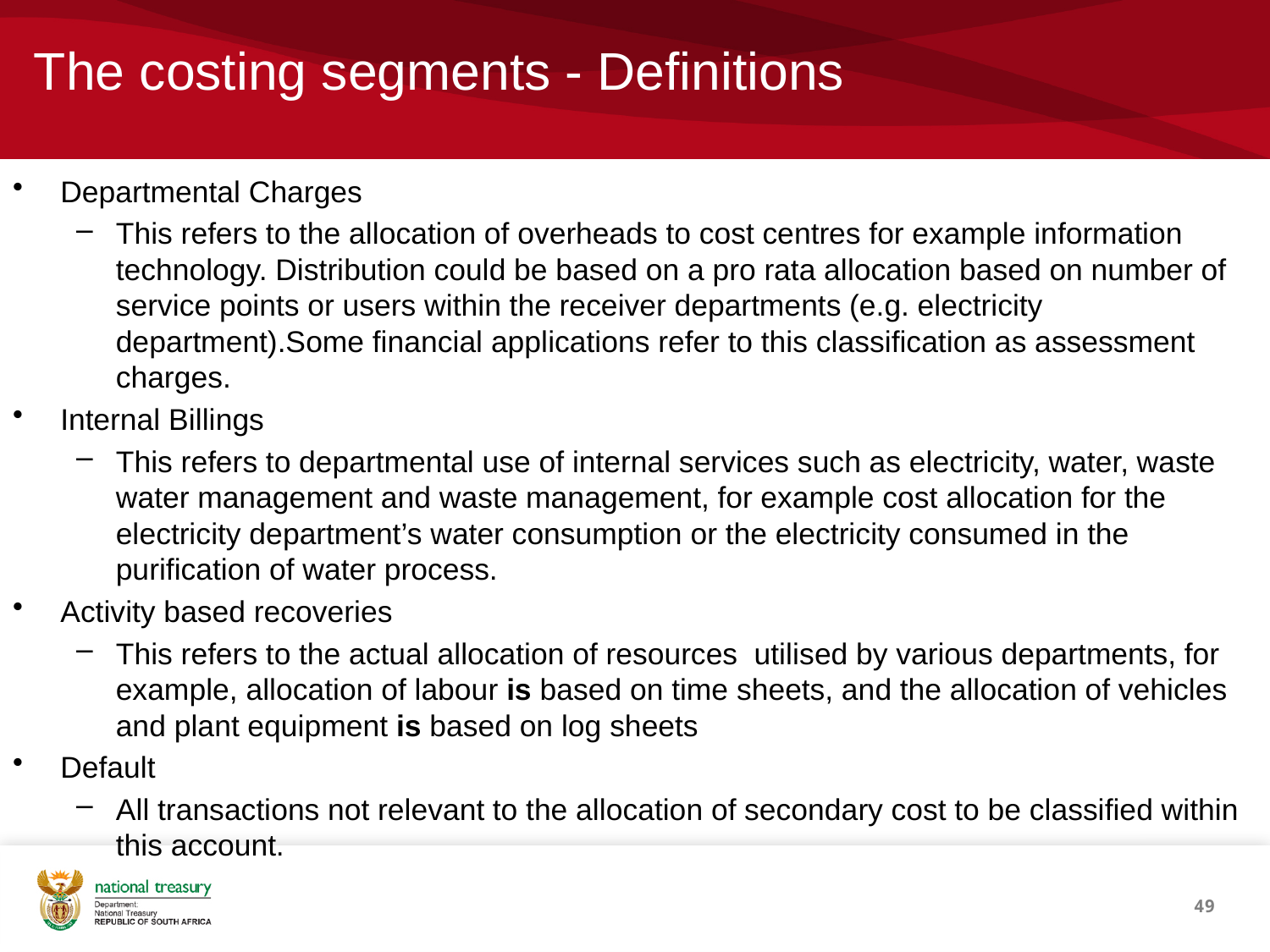

# The costing segments - Definitions
Departmental Charges
This refers to the allocation of overheads to cost centres for example information technology. Distribution could be based on a pro rata allocation based on number of service points or users within the receiver departments (e.g. electricity department).Some financial applications refer to this classification as assessment charges.
Internal Billings
This refers to departmental use of internal services such as electricity, water, waste water management and waste management, for example cost allocation for the electricity department’s water consumption or the electricity consumed in the purification of water process.
Activity based recoveries
This refers to the actual allocation of resources  utilised by various departments, for example, allocation of labour is based on time sheets, and the allocation of vehicles and plant equipment is based on log sheets
Default
All transactions not relevant to the allocation of secondary cost to be classified within this account.
49